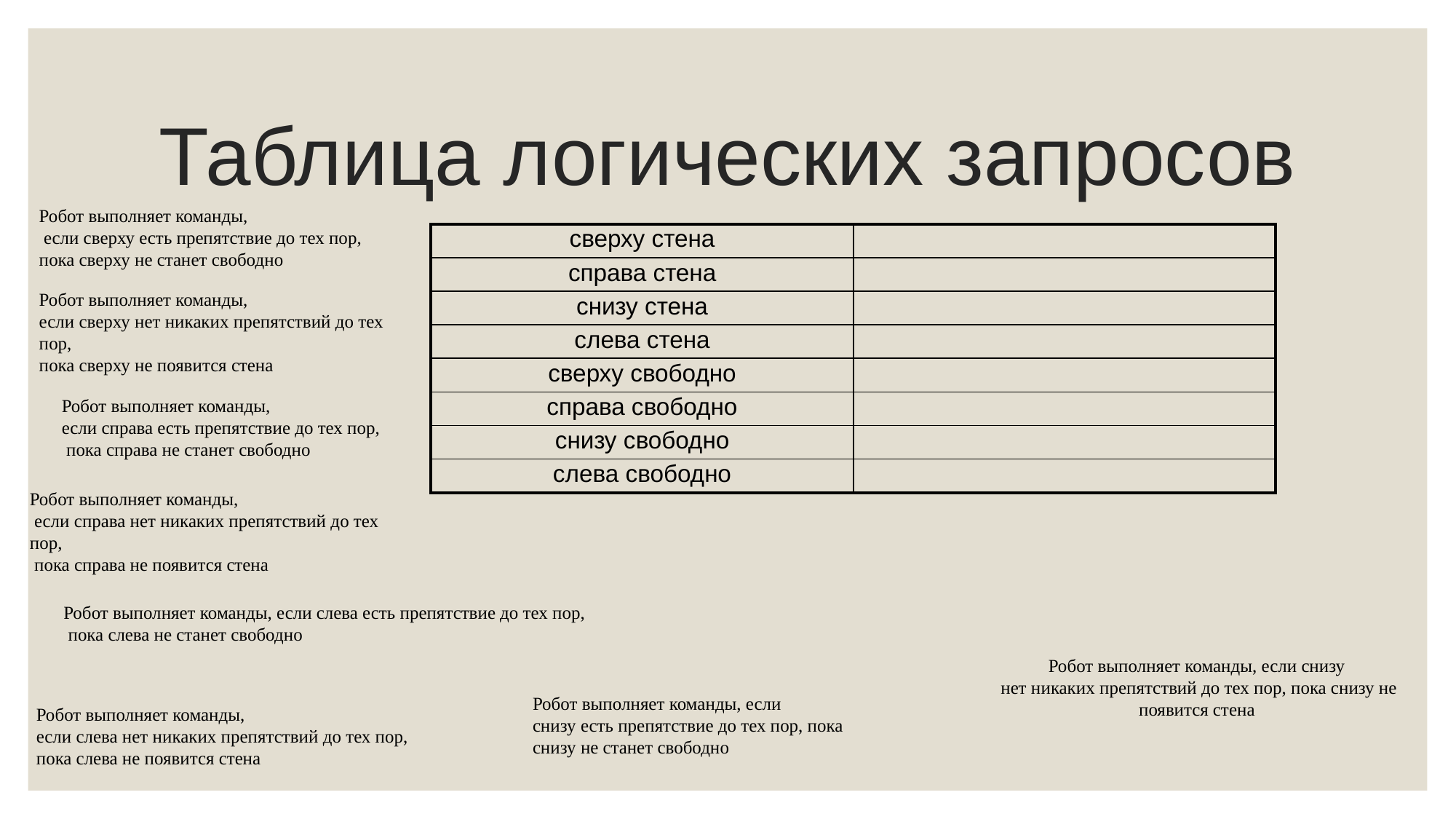

# Таблица логических запросов
Робот выполняет команды,
 если сверху есть препятствие до тех пор,
пока сверху не станет свободно
| сверху стена |  |
| --- | --- |
| справа стена |  |
| снизу стена |  |
| слева стена |  |
| сверху свободно |  |
| справа свободно |  |
| снизу свободно |  |
| слева свободно |  |
Робот выполняет команды,
если сверху нет никаких препятствий до тех пор,
пока сверху не появится стена
Робот выполняет команды,
если справа есть препятствие до тех пор,
 пока справа не станет свободно
Робот выполняет команды,
 если справа нет никаких препятствий до тех пор,
 пока справа не появится стена

Робот выполняет команды, если снизу
 нет никаких препятствий до тех пор, пока снизу не появится стена
Робот выполняет команды, если слева есть препятствие до тех пор,
 пока слева не станет свободно

Робот выполняет команды, если
снизу есть препятствие до тех пор, пока
снизу не станет свободно

Робот выполняет команды,
если слева нет никаких препятствий до тех пор,
пока слева не появится стена